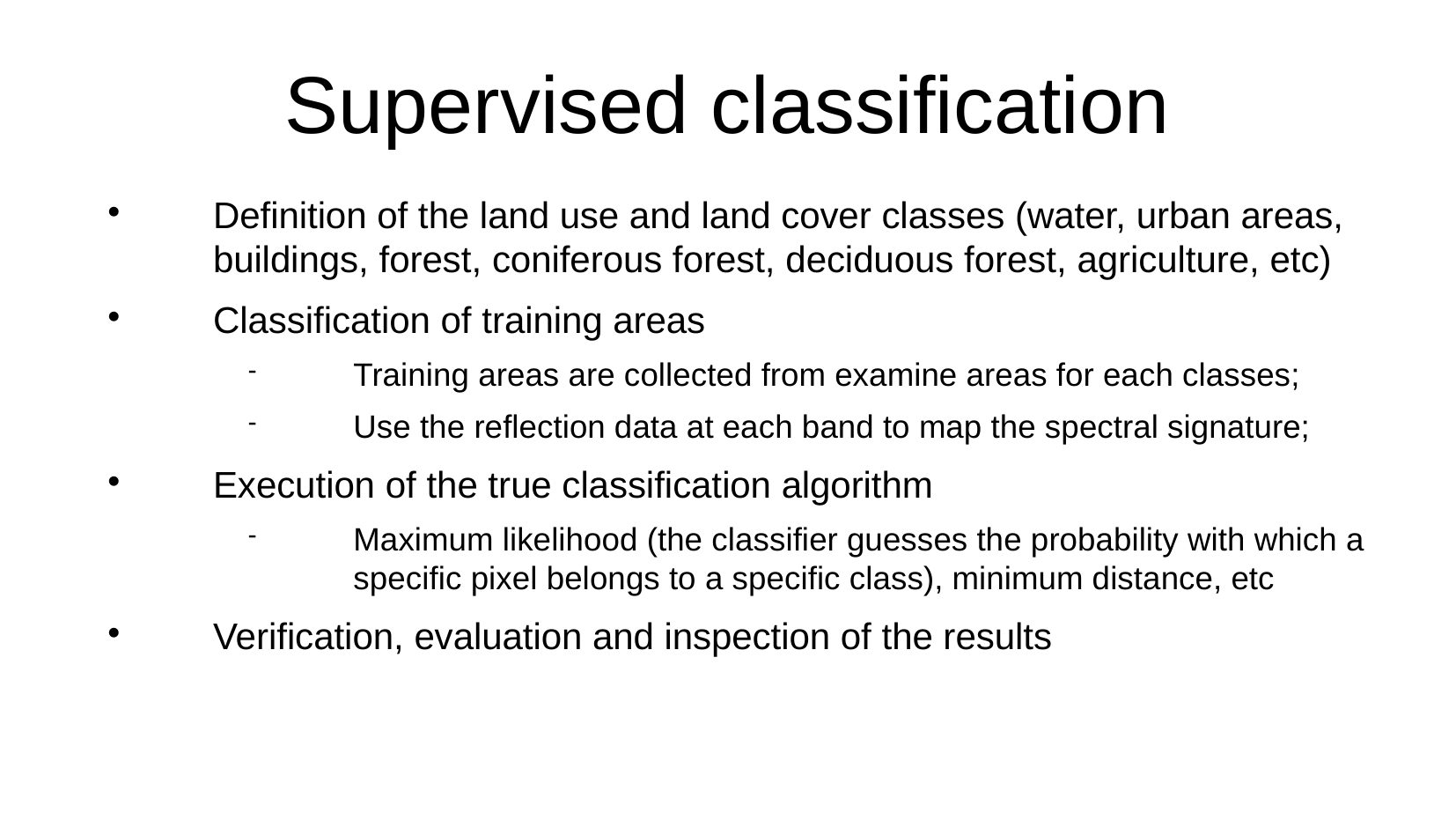

Supervised classification
Definition of the land use and land cover classes (water, urban areas, buildings, forest, coniferous forest, deciduous forest, agriculture, etc)
Classification of training areas
Training areas are collected from examine areas for each classes;
Use the reflection data at each band to map the spectral signature;
Execution of the true classification algorithm
Maximum likelihood (the classifier guesses the probability with which a specific pixel belongs to a specific class), minimum distance, etc
Verification, evaluation and inspection of the results